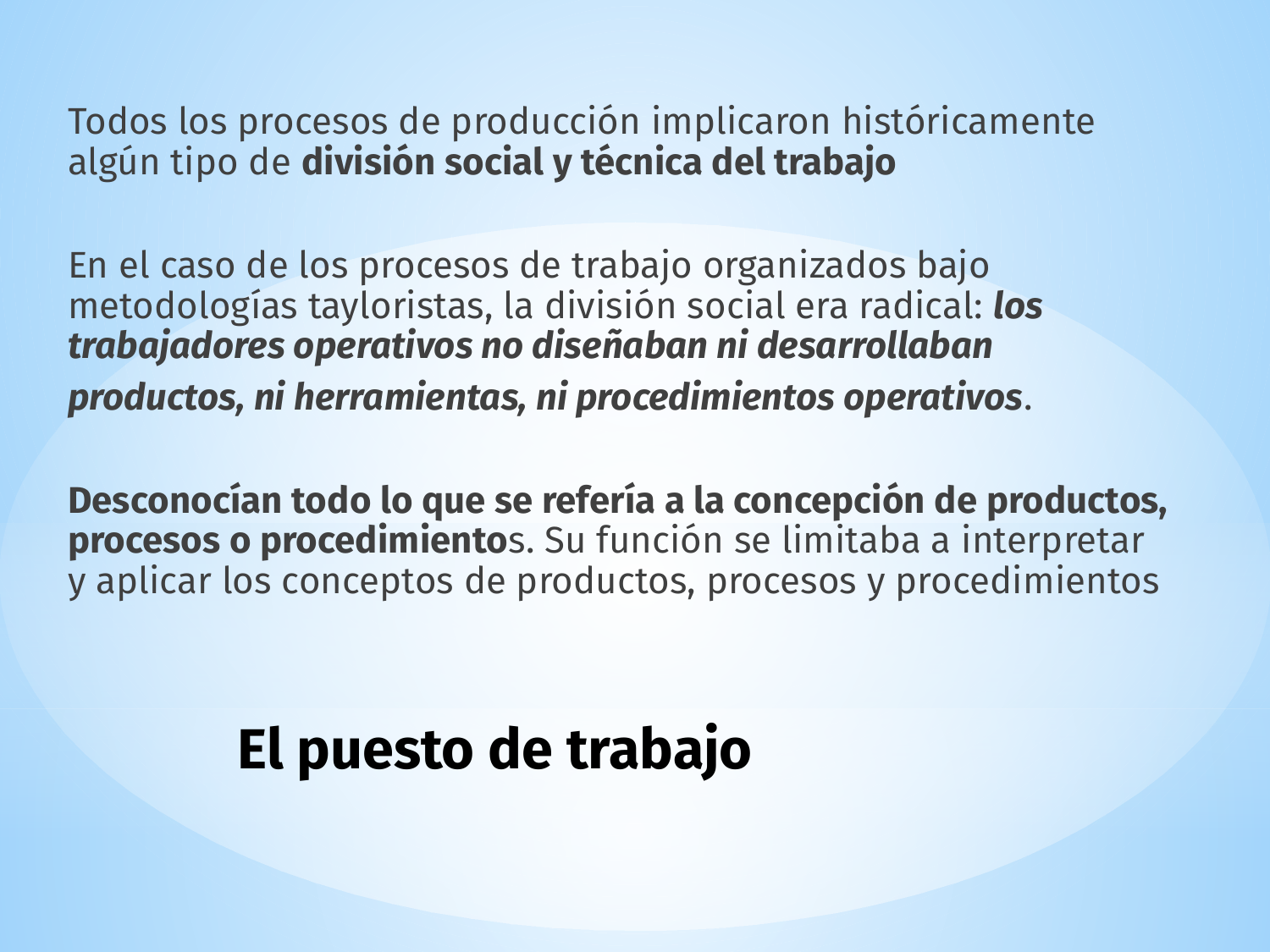

Todos los procesos de producción implicaron históricamente algún tipo de división social y técnica del trabajo

En el caso de los procesos de trabajo organizados bajo metodologías tayloristas, la división social era radical: los trabajadores operativos no diseñaban ni desarrollaban
productos, ni herramientas, ni procedimientos operativos.

Desconocían todo lo que se refería a la concepción de productos, procesos o procedimientos. Su función se limitaba a interpretar y aplicar los conceptos de productos, procesos y procedimientos

# El puesto de trabajo